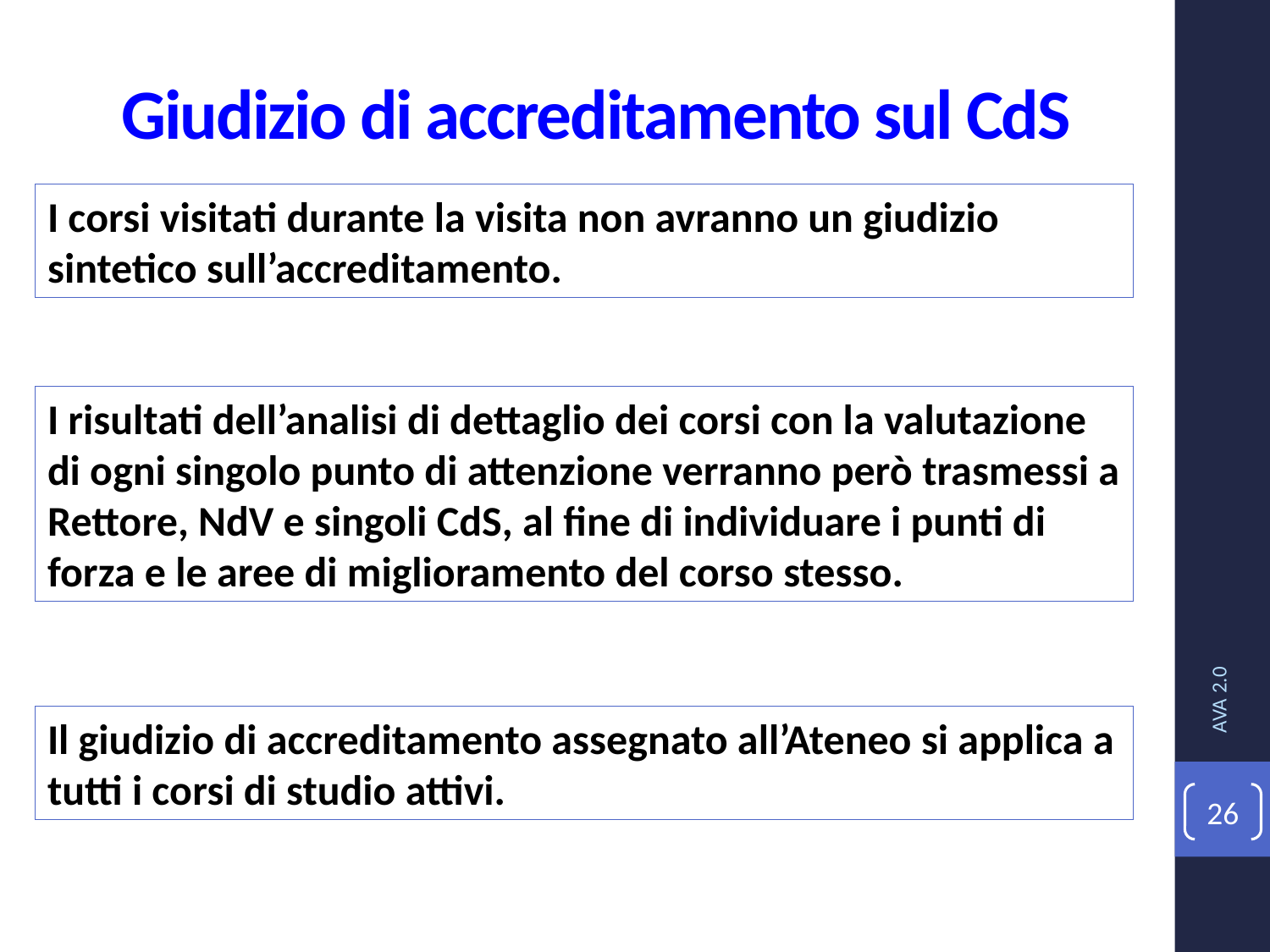

# Giudizio di accreditamento sul CdS
I corsi visitati durante la visita non avranno un giudizio sintetico sull’accreditamento.
I risultati dell’analisi di dettaglio dei corsi con la valutazione di ogni singolo punto di attenzione verranno però trasmessi a Rettore, NdV e singoli CdS, al fine di individuare i punti di forza e le aree di miglioramento del corso stesso.
AVA 2.0
Il giudizio di accreditamento assegnato all’Ateneo si applica a tutti i corsi di studio attivi.
26